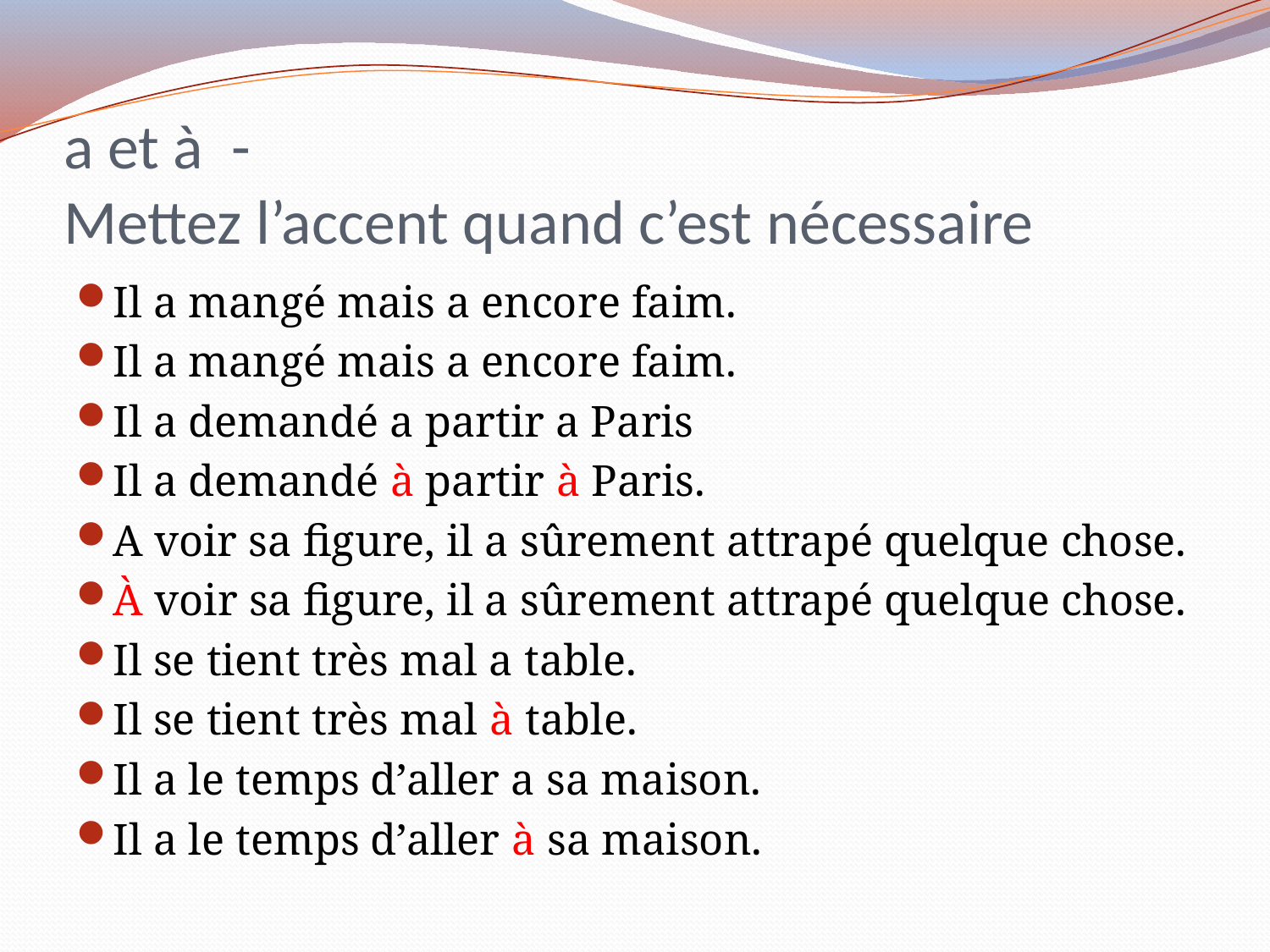

# a et à  - Mettez l’accent quand c’est nécessaire
Il a mangé mais a encore faim.
Il a mangé mais a encore faim.
Il a demandé a partir a Paris
Il a demandé à partir à Paris.
A voir sa figure, il a sûrement attrapé quelque chose.
À voir sa figure, il a sûrement attrapé quelque chose.
Il se tient très mal a table.
Il se tient très mal à table.
Il a le temps d’aller a sa maison.
Il a le temps d’aller à sa maison.